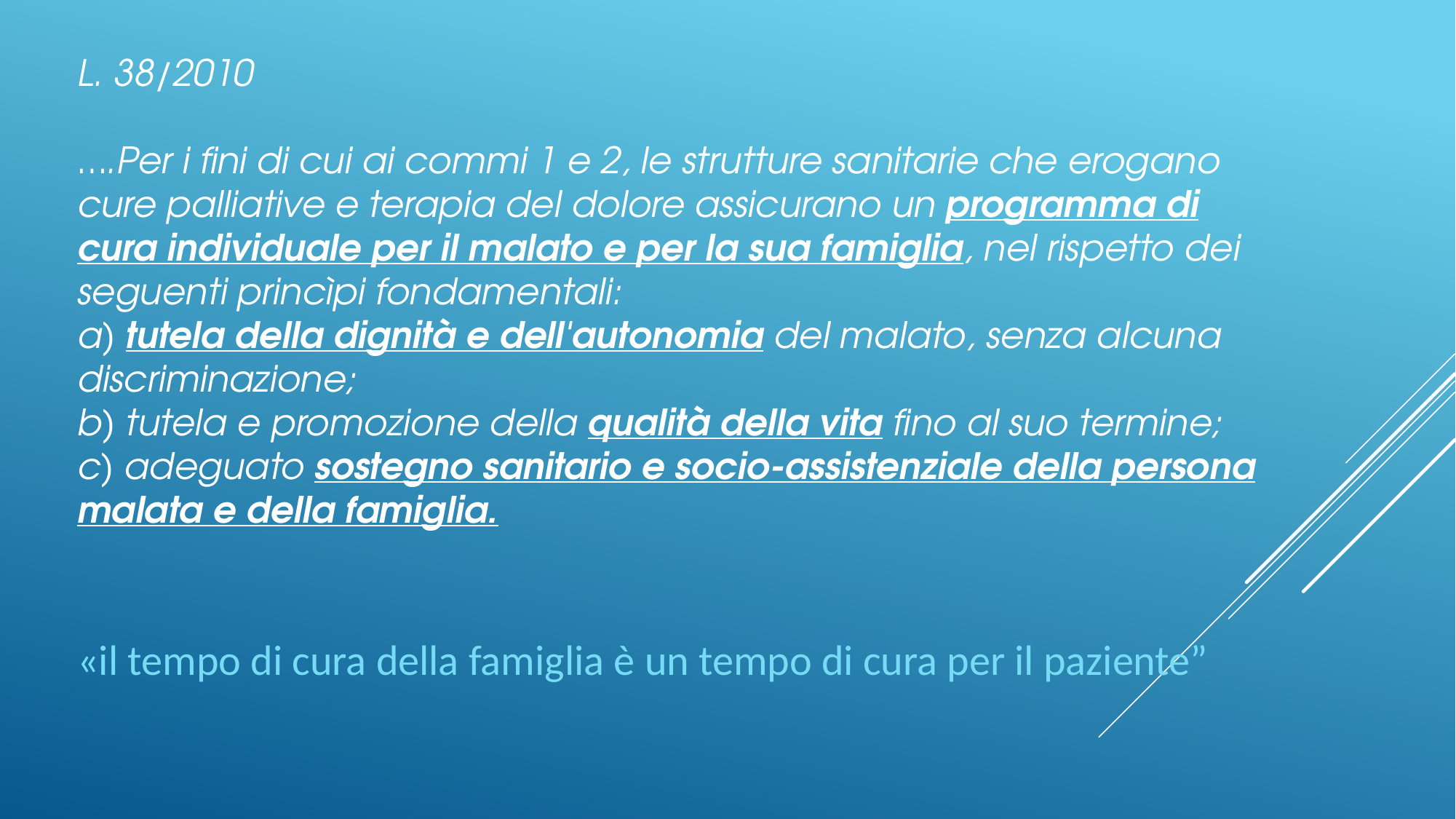

L. 38/2010

….Per i fini di cui ai commi 1 e 2, le strutture sanitarie che erogano cure palliative e terapia del dolore assicurano un programma di cura individuale per il malato e per la sua famiglia, nel rispetto dei seguenti princìpi fondamentali:
a) tutela della dignità e dell'autonomia del malato, senza alcuna discriminazione;
b) tutela e promozione della qualità della vita fino al suo termine;
c) adeguato sostegno sanitario e socio-assistenziale della persona malata e della famiglia.

«il tempo di cura della famiglia è un tempo di cura per il paziente”